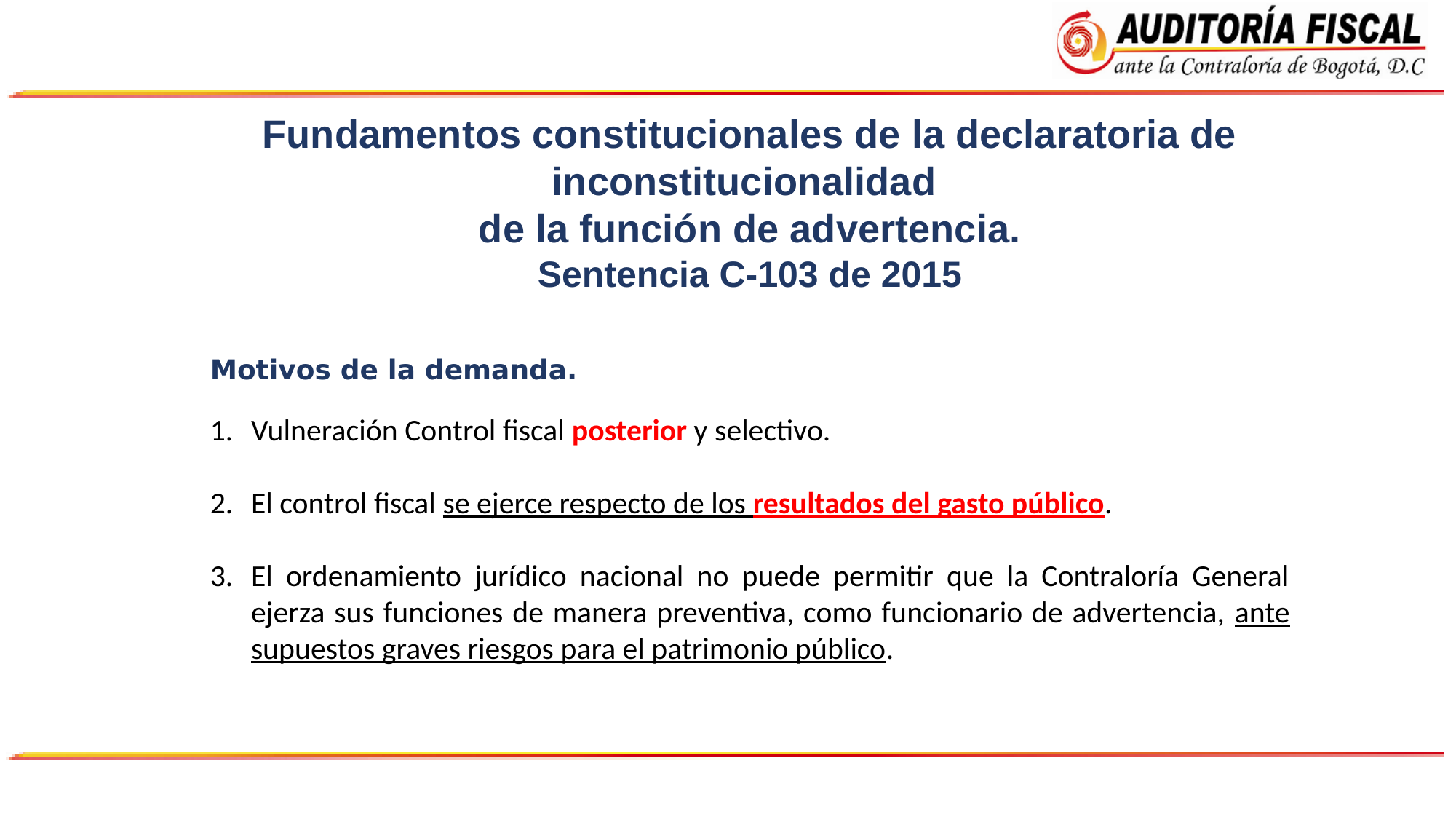

Fundamentos constitucionales de la declaratoria de inconstitucionalidad
de la función de advertencia.
Sentencia C-103 de 2015

Motivos de la demanda.

Vulneración Control fiscal posterior y selectivo.

El control fiscal se ejerce respecto de los resultados del gasto público.

El ordenamiento jurídico nacional no puede permitir que la Contraloría General ejerza sus funciones de manera preventiva, como funcionario de advertencia, ante supuestos graves riesgos para el patrimonio público.
Total Procesos
5.045